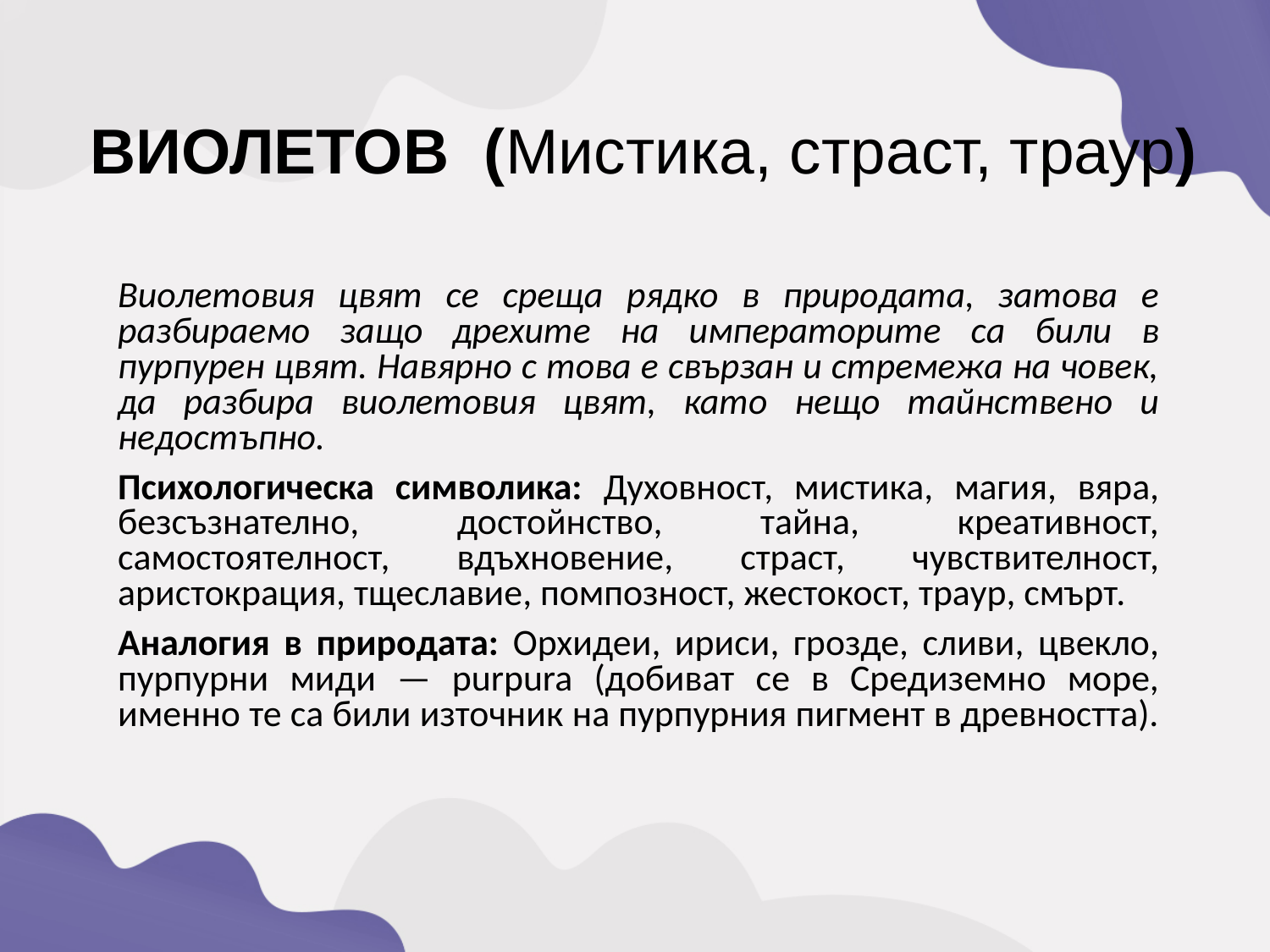

ВИОЛЕТОВ  (Мистика, страст, траур)

	Виолетовия цвят се среща рядко в природата, затова е разбираемо защо дрехите на императорите са били в пурпурен цвят. Навярно с това е свързан и стремежа на човек, да разбира виолетовия цвят, като нещо тайнствено и недостъпно.
	Психологическа символика: Духовност, мистика, магия, вяра, безсъзнателно, достойнство, тайна, креативност, самостоятелност, вдъхновение, страст, чувствителност, аристокрация, тщеславие, помпозност, жестокост, траур, смърт.
	Аналогия в природата: Орхидеи, ириси, грозде, сливи, цвекло, пурпурни миди — purpura (добиват се в Средиземно море, именно те са били източник на пурпурния пигмент в древността).